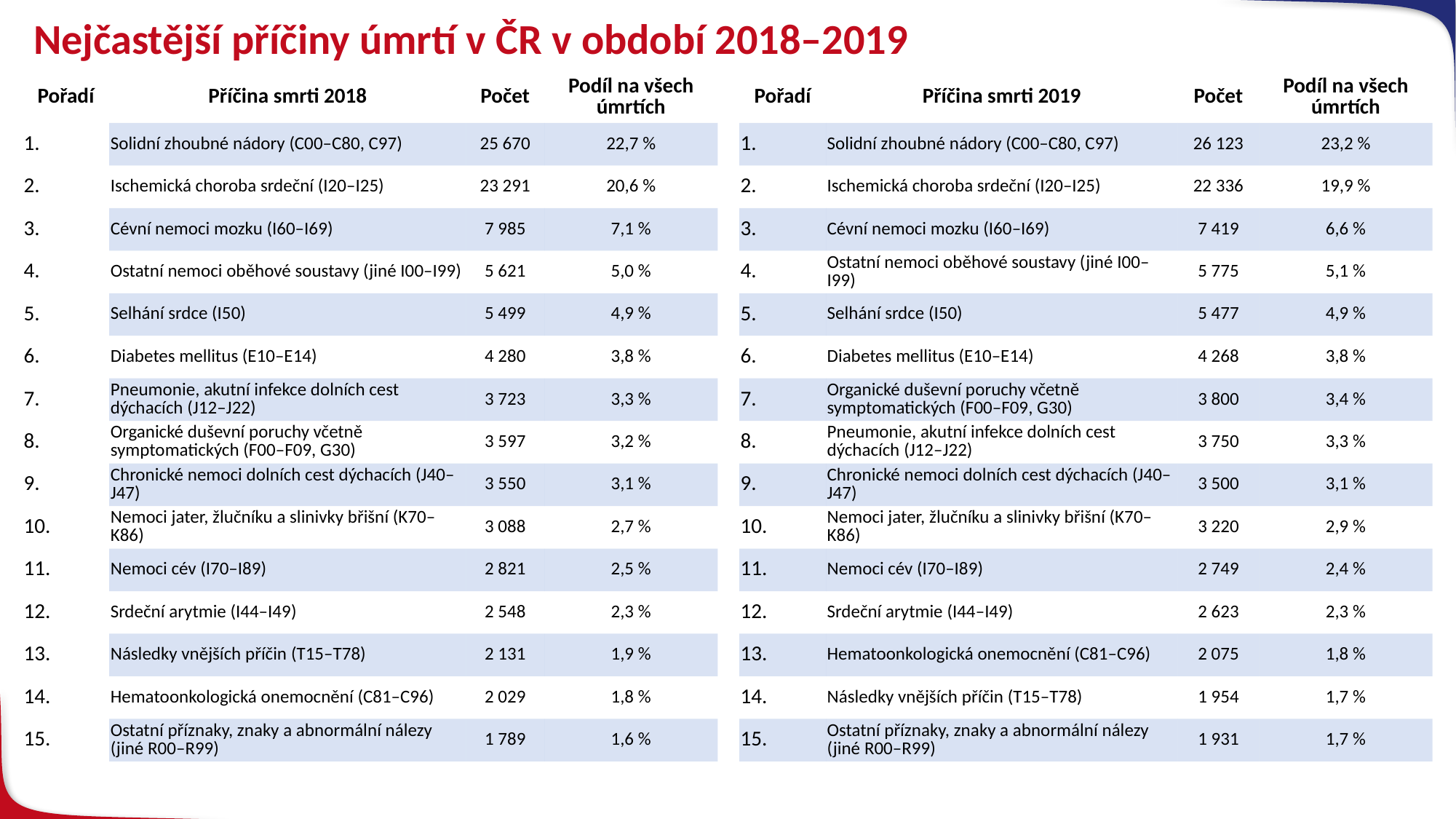

# Nejčastější příčiny úmrtí v ČR v období 2018–2019
| Pořadí | Příčina smrti 2018 | Počet | Podíl na všech úmrtích |  | Pořadí | Příčina smrti 2019 | Počet | Podíl na všech úmrtích |
| --- | --- | --- | --- | --- | --- | --- | --- | --- |
| 1. | Solidní zhoubné nádory (C00–C80, C97) | 25 670 | 22,7 % |  | 1. | Solidní zhoubné nádory (C00–C80, C97) | 26 123 | 23,2 % |
| 2. | Ischemická choroba srdeční (I20–I25) | 23 291 | 20,6 % |  | 2. | Ischemická choroba srdeční (I20–I25) | 22 336 | 19,9 % |
| 3. | Cévní nemoci mozku (I60–I69) | 7 985 | 7,1 % |  | 3. | Cévní nemoci mozku (I60–I69) | 7 419 | 6,6 % |
| 4. | Ostatní nemoci oběhové soustavy (jiné I00–I99) | 5 621 | 5,0 % |  | 4. | Ostatní nemoci oběhové soustavy (jiné I00–I99) | 5 775 | 5,1 % |
| 5. | Selhání srdce (I50) | 5 499 | 4,9 % |  | 5. | Selhání srdce (I50) | 5 477 | 4,9 % |
| 6. | Diabetes mellitus (E10–E14) | 4 280 | 3,8 % |  | 6. | Diabetes mellitus (E10–E14) | 4 268 | 3,8 % |
| 7. | Pneumonie, akutní infekce dolních cest dýchacích (J12–J22) | 3 723 | 3,3 % |  | 7. | Organické duševní poruchy včetně symptomatických (F00–F09, G30) | 3 800 | 3,4 % |
| 8. | Organické duševní poruchy včetně symptomatických (F00–F09, G30) | 3 597 | 3,2 % |  | 8. | Pneumonie, akutní infekce dolních cest dýchacích (J12–J22) | 3 750 | 3,3 % |
| 9. | Chronické nemoci dolních cest dýchacích (J40–J47) | 3 550 | 3,1 % |  | 9. | Chronické nemoci dolních cest dýchacích (J40–J47) | 3 500 | 3,1 % |
| 10. | Nemoci jater, žlučníku a slinivky břišní (K70–K86) | 3 088 | 2,7 % |  | 10. | Nemoci jater, žlučníku a slinivky břišní (K70–K86) | 3 220 | 2,9 % |
| 11. | Nemoci cév (I70–I89) | 2 821 | 2,5 % |  | 11. | Nemoci cév (I70–I89) | 2 749 | 2,4 % |
| 12. | Srdeční arytmie (I44–I49) | 2 548 | 2,3 % |  | 12. | Srdeční arytmie (I44–I49) | 2 623 | 2,3 % |
| 13. | Následky vnějších příčin (T15–T78) | 2 131 | 1,9 % |  | 13. | Hematoonkologická onemocnění (C81–C96) | 2 075 | 1,8 % |
| 14. | Hematoonkologická onemocnění (C81–C96) | 2 029 | 1,8 % |  | 14. | Následky vnějších příčin (T15–T78) | 1 954 | 1,7 % |
| 15. | Ostatní příznaky, znaky a abnormální nálezy (jiné R00–R99) | 1 789 | 1,6 % |  | 15. | Ostatní příznaky, znaky a abnormální nálezy (jiné R00–R99) | 1 931 | 1,7 % |